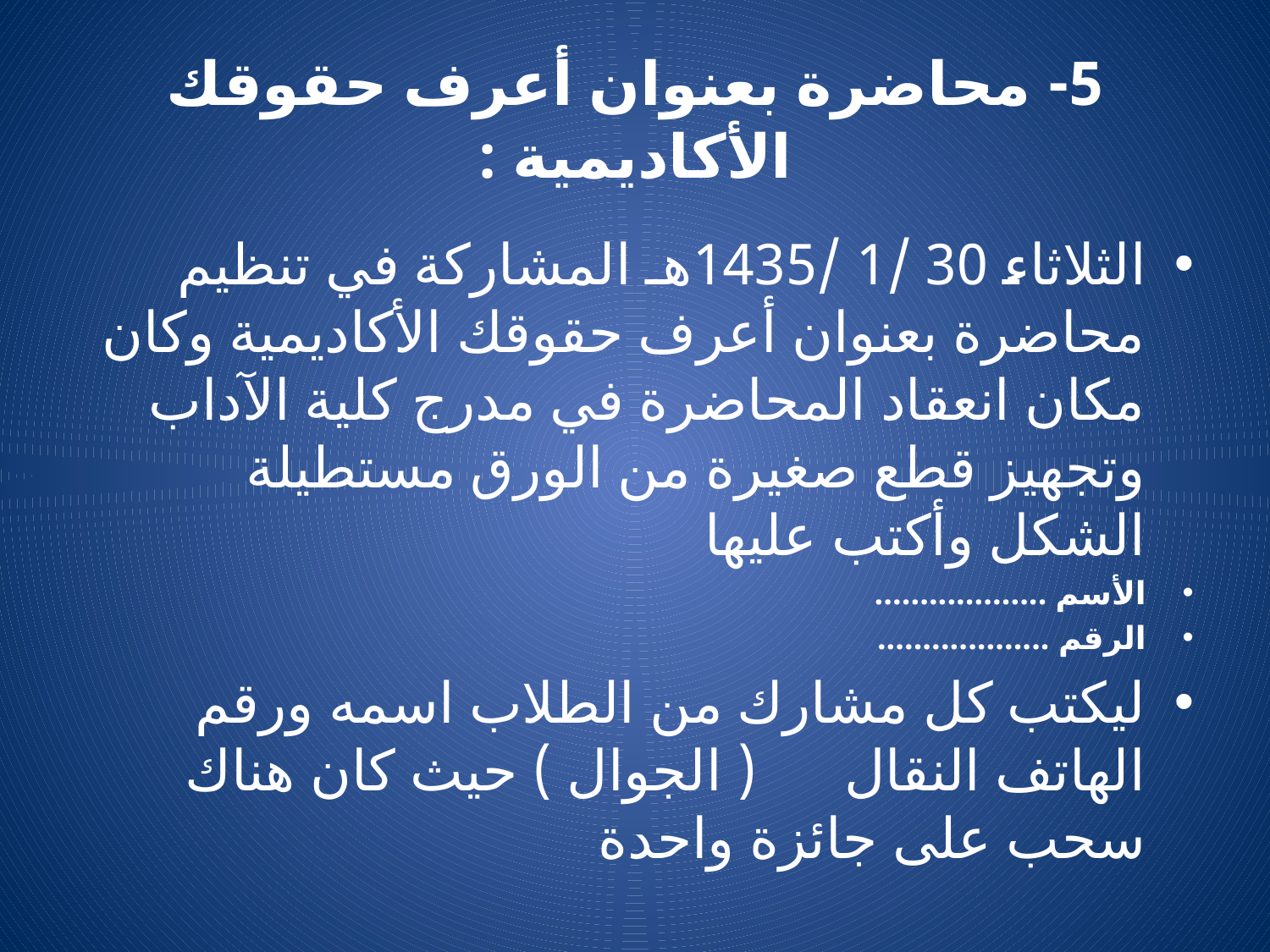

# 5- محاضرة بعنوان أعرف حقوقك الأكاديمية :
الثلاثاء 30 /1 /1435هـ المشاركة في تنظيم محاضرة بعنوان أعرف حقوقك الأكاديمية وكان مكان انعقاد المحاضرة في مدرج كلية الآداب وتجهيز قطع صغيرة من الورق مستطيلة الشكل وأكتب عليها
الأسم ...................
الرقم ...................
ليكتب كل مشارك من الطلاب اسمه ورقم الهاتف النقال      ( الجوال ) حيث كان هناك سحب على جائزة واحدة